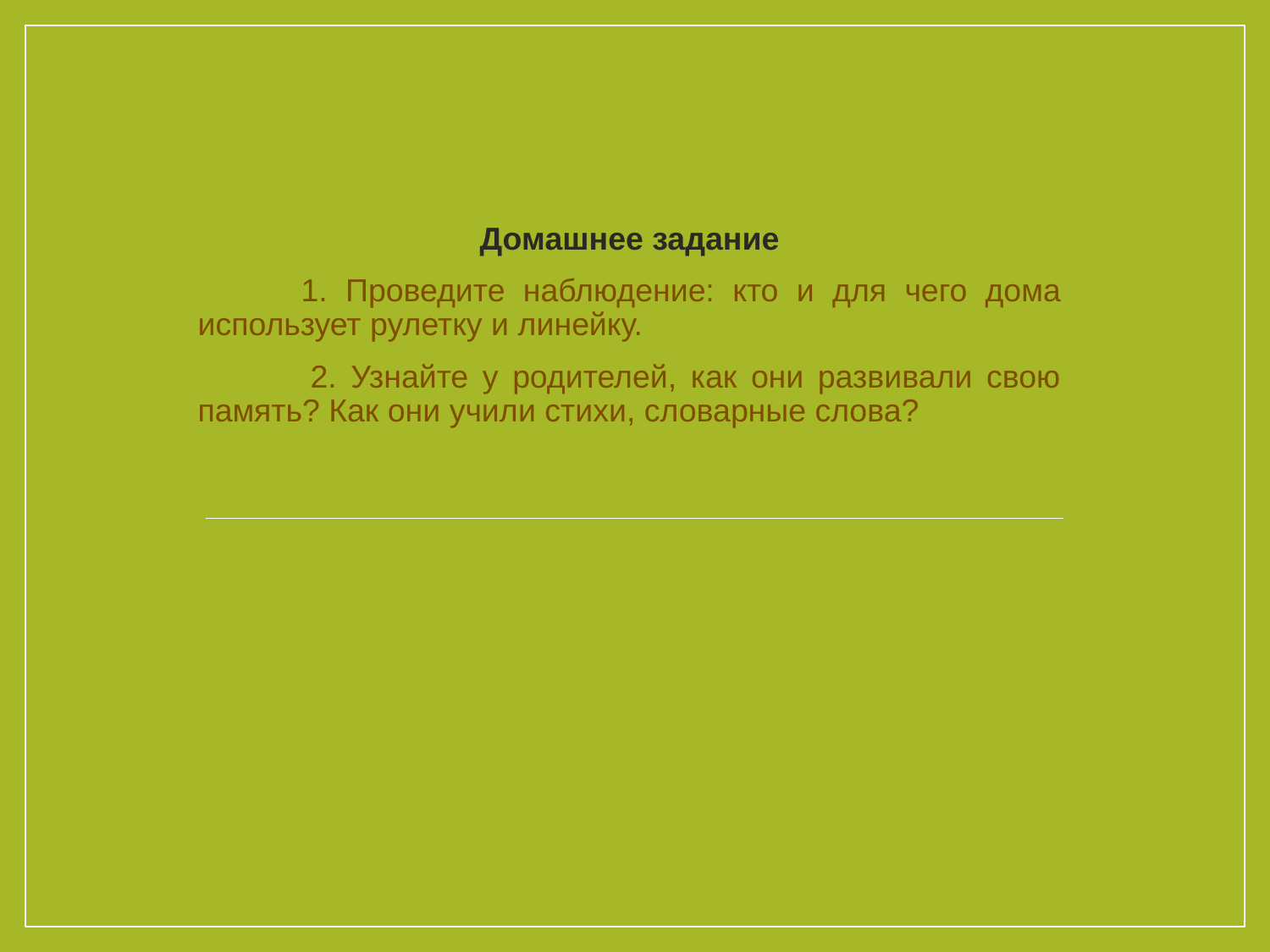

Домашнее задание
      1. Проведите наблюдение: кто и для чего дома использует рулетку и линейку.
        2. Узнайте у родителей, как они развивали свою память? Как они учили стихи, словарные слова?